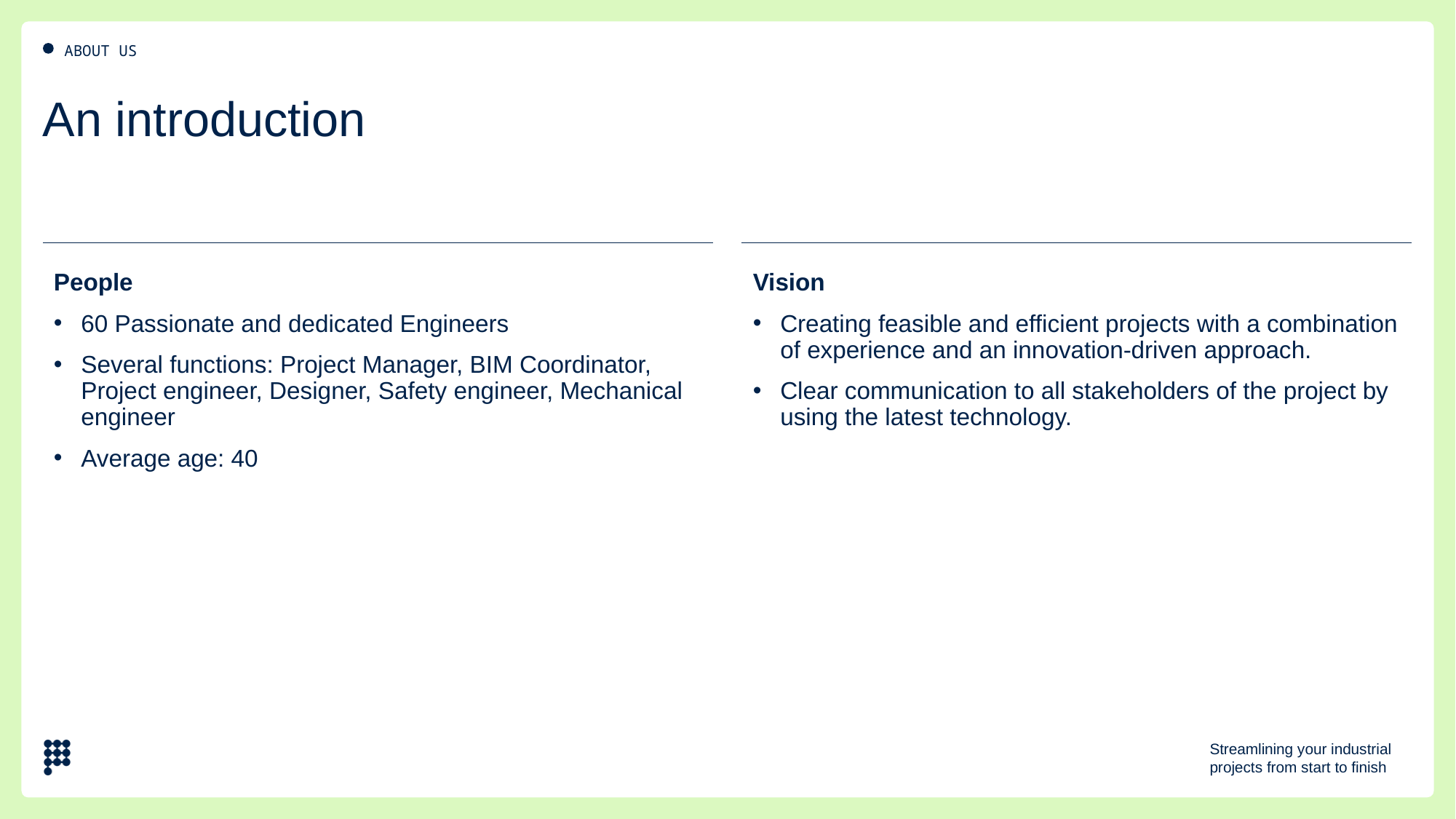

ABOUT US
# An introduction
Vision
Creating feasible and efficient projects with a combination of experience and an innovation-driven approach.
Clear communication to all stakeholders of the project by using the latest technology.

People
60 Passionate and dedicated Engineers
Several functions: Project Manager, BIM Coordinator, Project engineer, Designer, Safety engineer, Mechanical engineer
Average age: 40